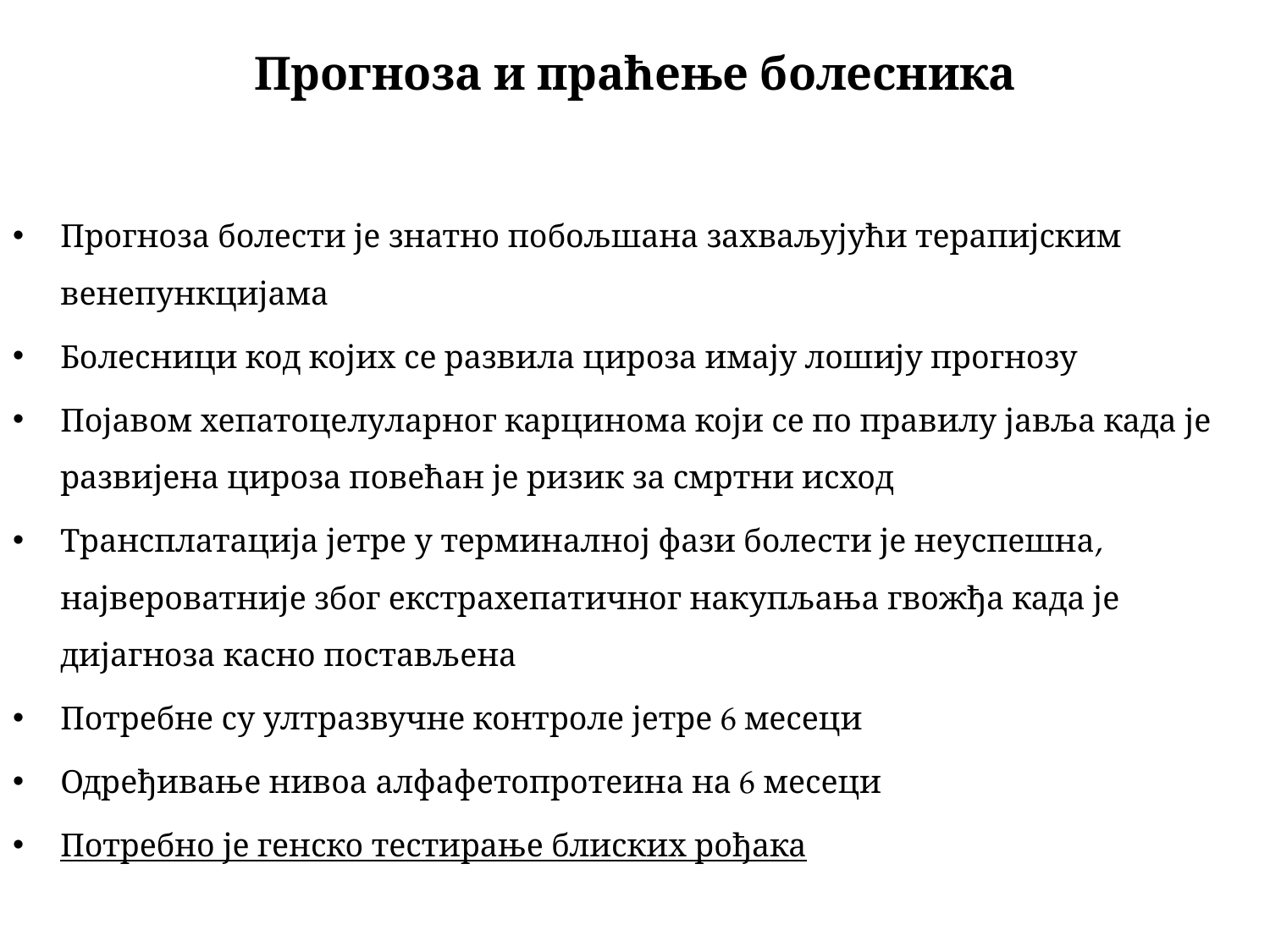

# Прогноза и праћење болесника
Прогноза болести је знатно побољшана захваљујући терапијским венепункцијама
Болесници код којих се развила цироза имају лошију прогнозу
Појавом хепатоцелуларног карцинома који се по правилу јавља када је развијена цироза повећан је ризик за смртни исход
Трансплатација јетре у терминалној фази болести је неуспешна, највероватније због екстрахепатичног накупљања гвожђа када је дијагноза касно постављена
Потребне су ултразвучне контроле јетре 6 месеци
Одређивање нивоа алфафетопротеина на 6 месеци
Потребно је генско тестирање блиских рођака